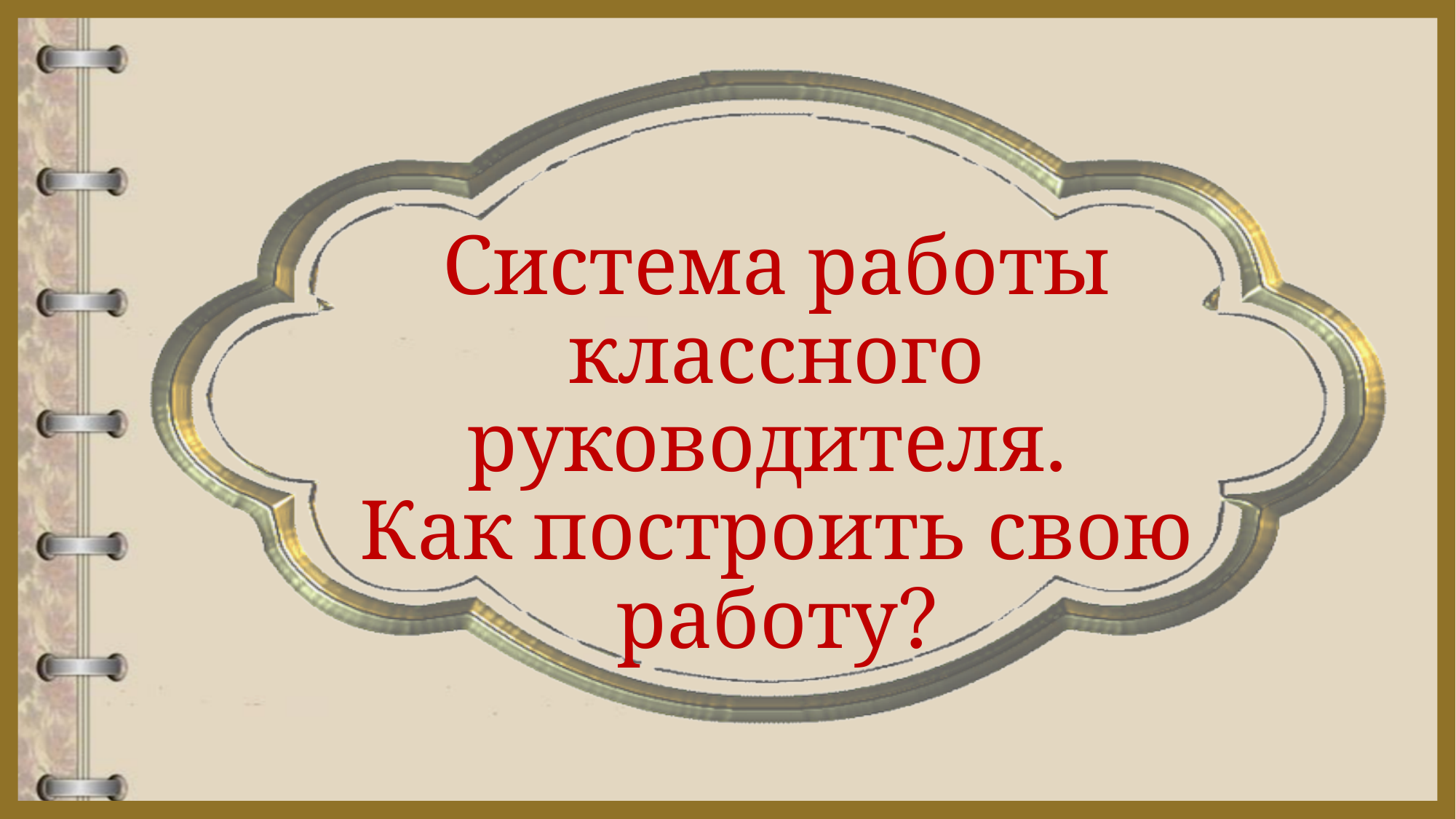

# Система работы классного руководителя. Как построить свою работу?